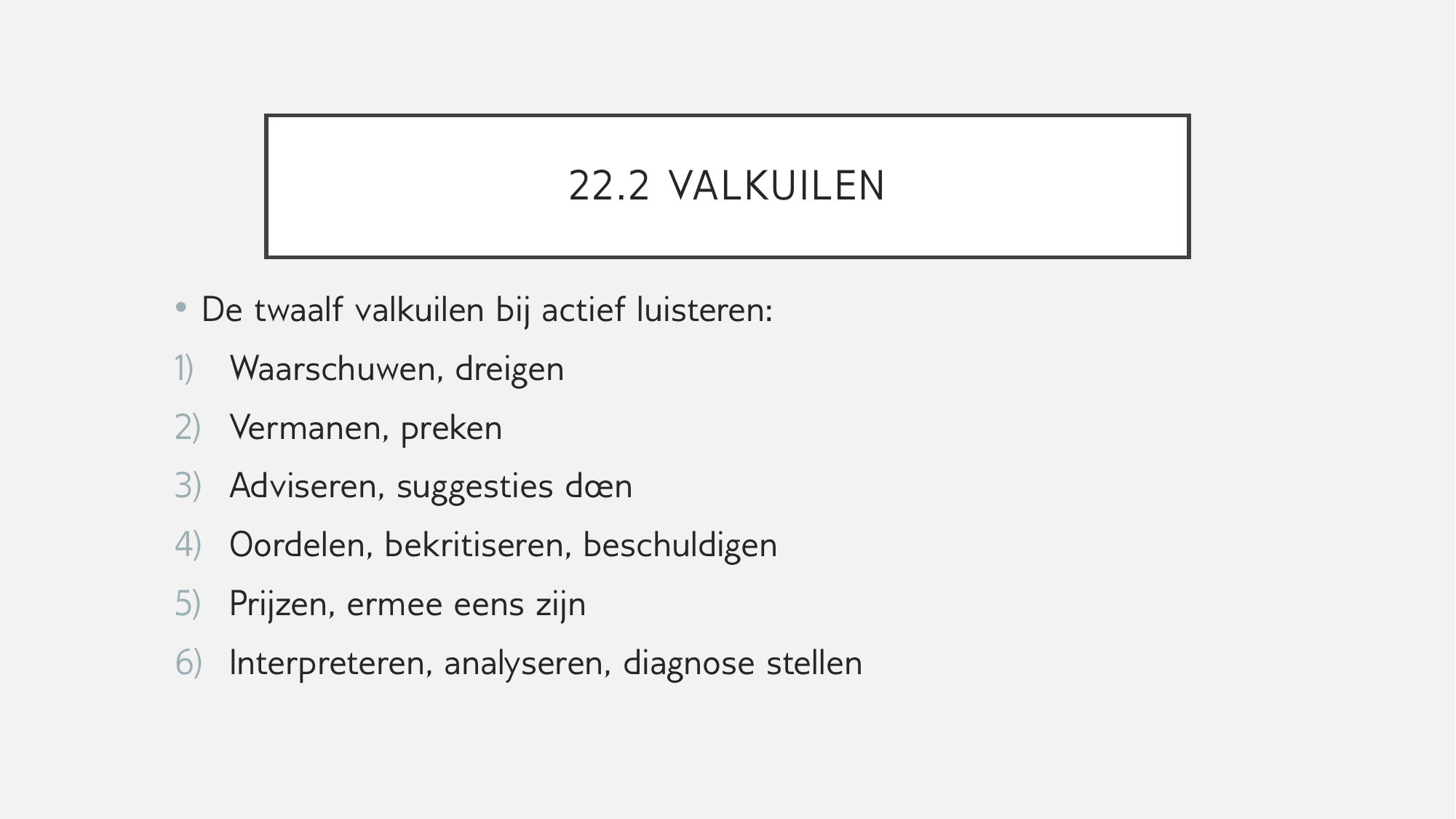

# 22.2 Valkuilen
De twaalf valkuilen bij actief luisteren:
Waarschuwen, dreigen
Vermanen, preken
Adviseren, suggesties doen
Oordelen, bekritiseren, beschuldigen
Prijzen, ermee eens zijn
Interpreteren, analyseren, diagnose stellen